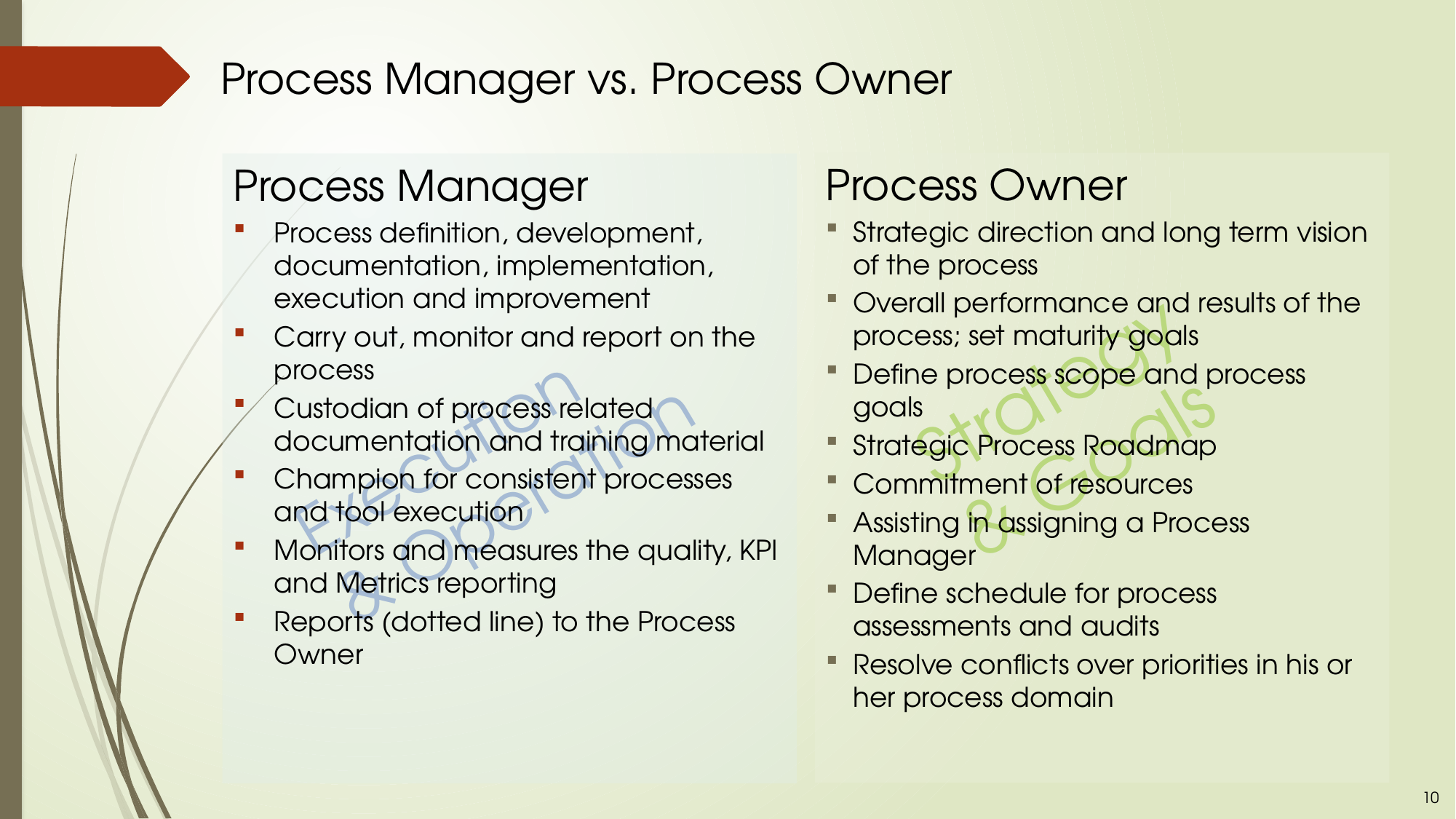

# Process Manager vs. Process Owner
Process Owner
Strategic direction and long term vision of the process
Overall performance and results of the process; set maturity goals
Define process scope and process goals
Strategic Process Roadmap
Commitment of resources
Assisting in assigning a Process Manager
Define schedule for process assessments and audits
Resolve conflicts over priorities in his or her process domain

Process Manager
Process definition, development, documentation, implementation, execution and improvement
Carry out, monitor and report on the process
Custodian of process related documentation and training material
Champion for consistent processes and tool execution
Monitors and measures the quality, KPI and Metrics reporting
Reports (dotted line) to the Process Owner
Strategy
& Goals
Execution
& Operation
10